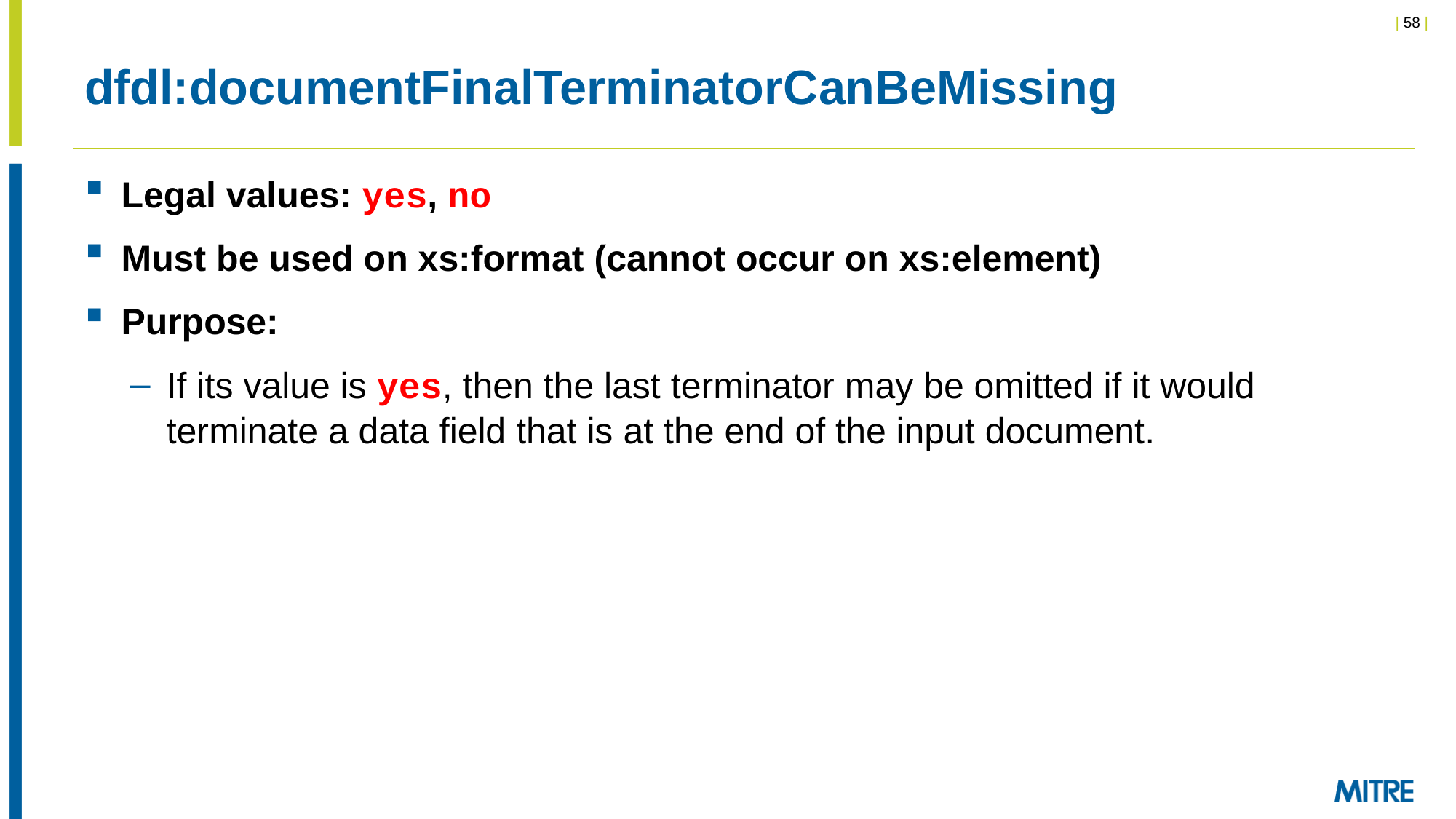

# dfdl:documentFinalTerminatorCanBeMissing
Legal values: yes, no
Must be used on xs:format (cannot occur on xs:element)
Purpose:
If its value is yes, then the last terminator may be omitted if it would terminate a data field that is at the end of the input document.